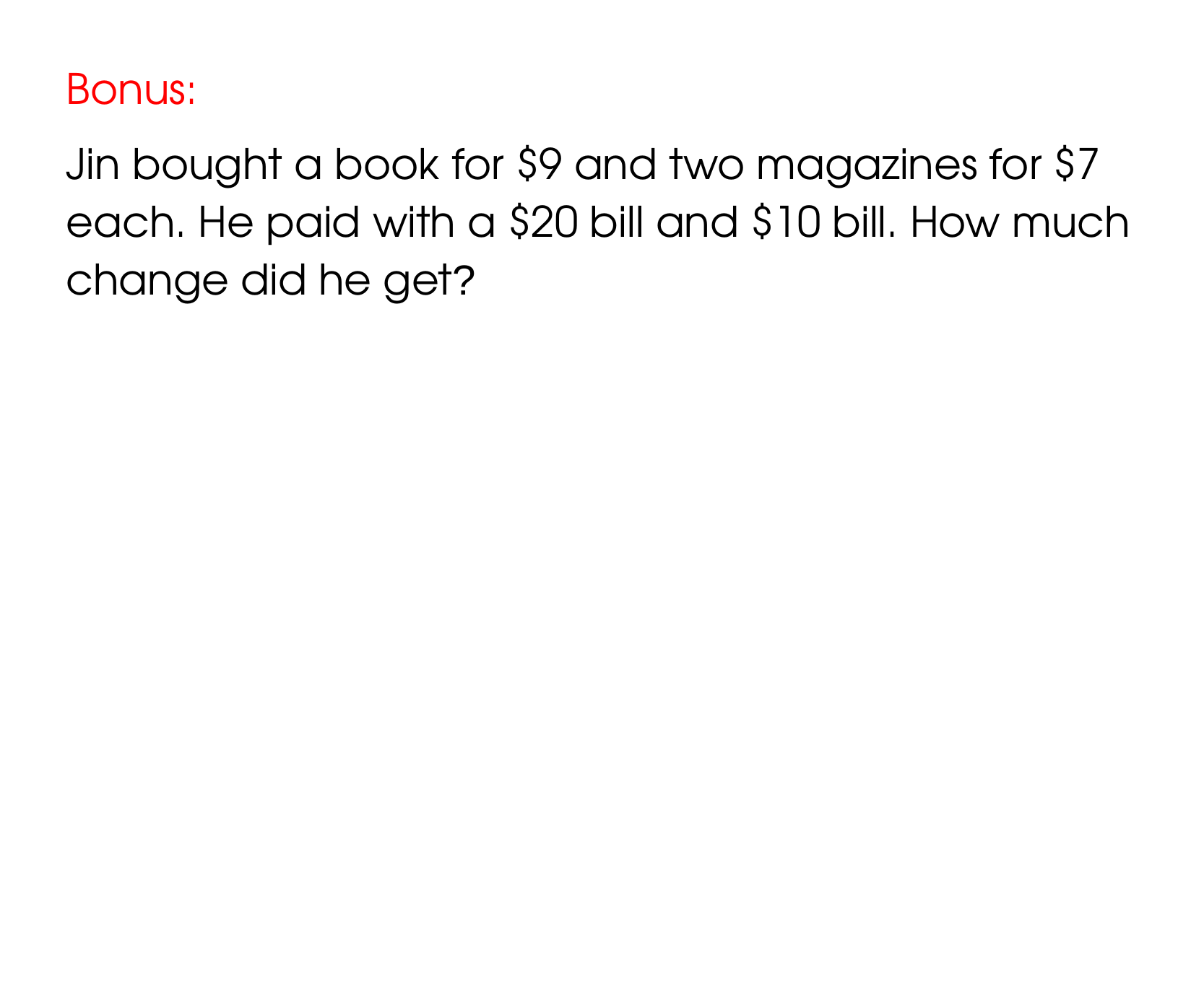

Bonus:
Jin bought a book for $9 and two magazines for $7 each. He paid with a $20 bill and $10 bill. How much change did he get?